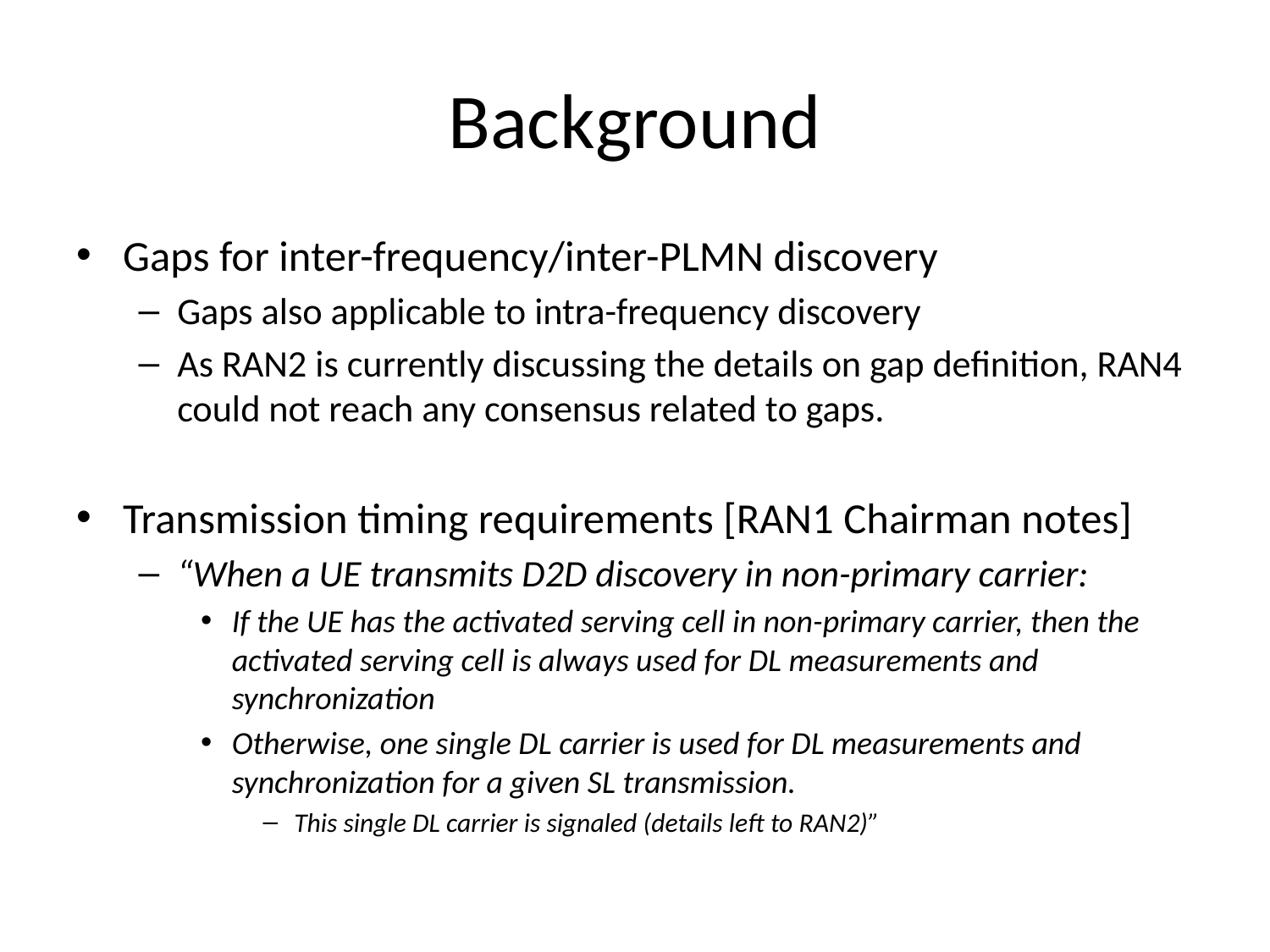

# Background
Gaps for inter-frequency/inter-PLMN discovery
Gaps also applicable to intra-frequency discovery
As RAN2 is currently discussing the details on gap definition, RAN4 could not reach any consensus related to gaps.

Transmission timing requirements [RAN1 Chairman notes]
“When a UE transmits D2D discovery in non-primary carrier:
If the UE has the activated serving cell in non-primary carrier, then the activated serving cell is always used for DL measurements and synchronization
Otherwise, one single DL carrier is used for DL measurements and synchronization for a given SL transmission.
This single DL carrier is signaled (details left to RAN2)”